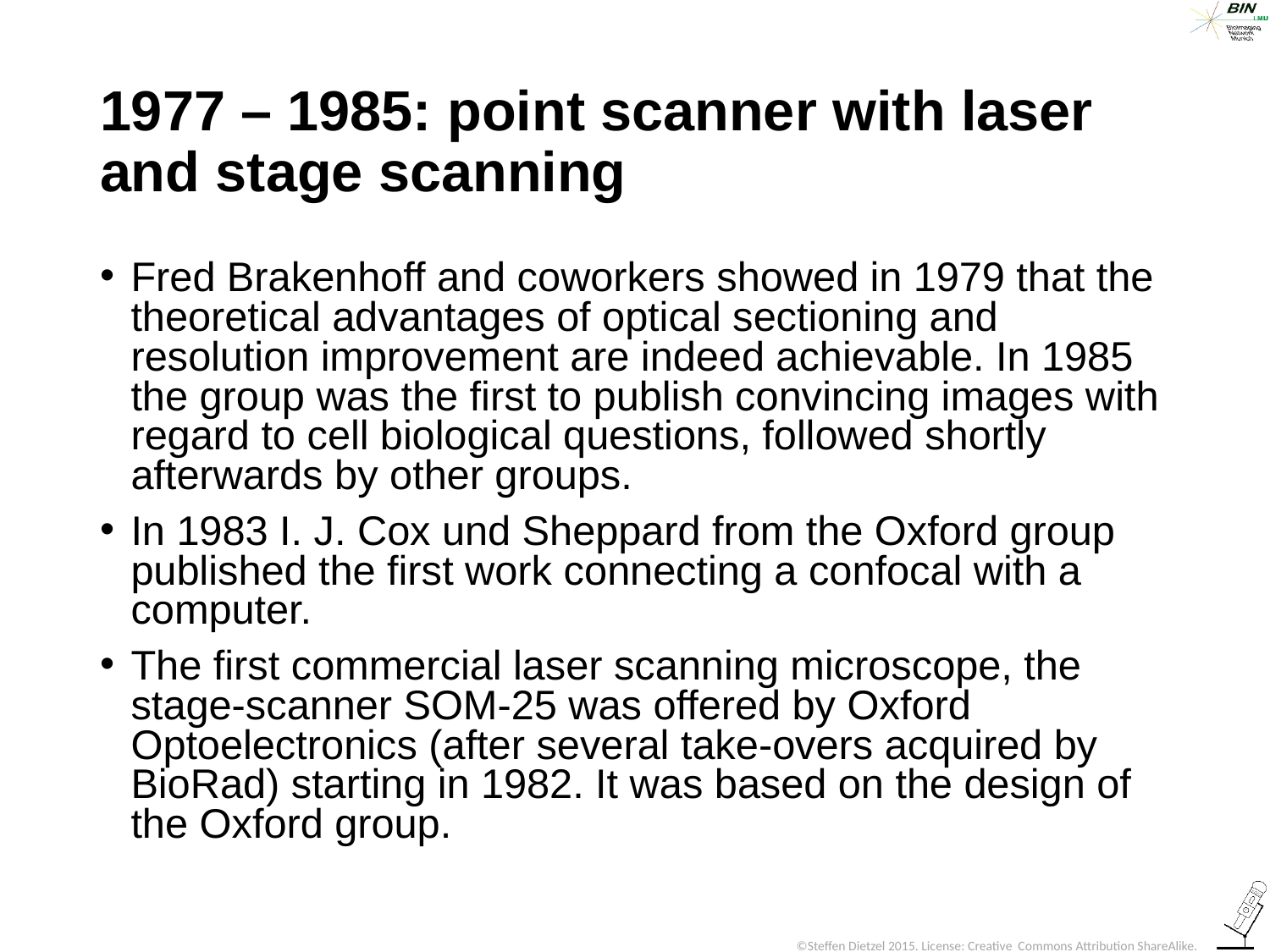

1977 – 1985: point scanner with laser
and stage scanning
Fred Brakenhoff and coworkers showed in 1979 that the theoretical advantages of optical sectioning and resolution improvement are indeed achievable. In 1985 the group was the first to publish convincing images with regard to cell biological questions, followed shortly afterwards by other groups.
In 1983 I. J. Cox und Sheppard from the Oxford group published the first work connecting a confocal with a computer.
The first commercial laser scanning microscope, the stage-scanner SOM-25 was offered by Oxford Optoelectronics (after several take-overs acquired by BioRad) starting in 1982. It was based on the design of the Oxford group.